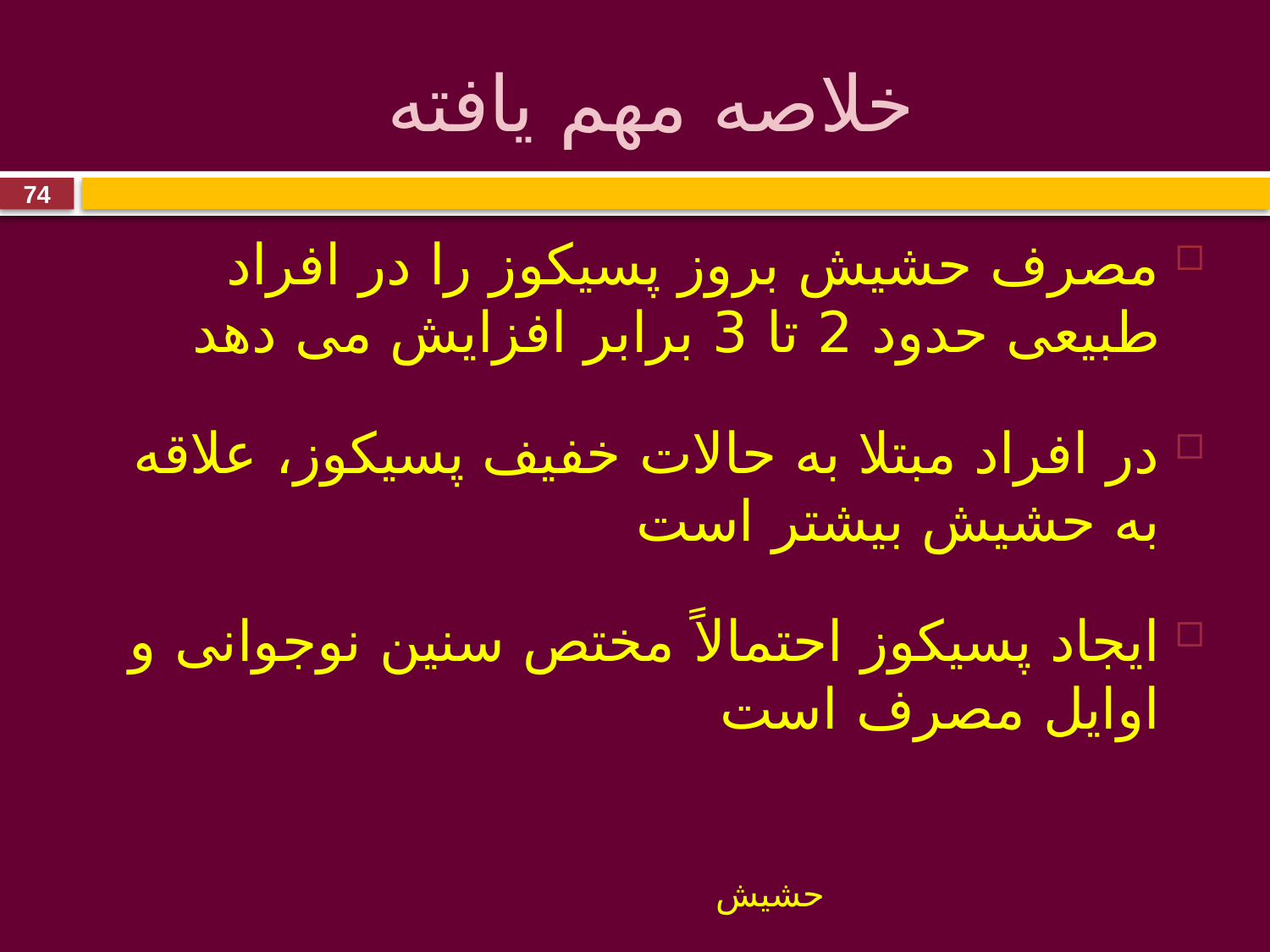

# خلاصه مهم یافته
74
مصرف حشیش بروز پسیکوز را در افراد طبیعی حدود 2 تا 3 برابر افزایش می دهد
در افراد مبتلا به حالات خفیف پسیکوز، علاقه به حشیش بیشتر است
ایجاد پسیکوز احتمالاً مختص سنین نوجوانی و اوایل مصرف است
حشیش